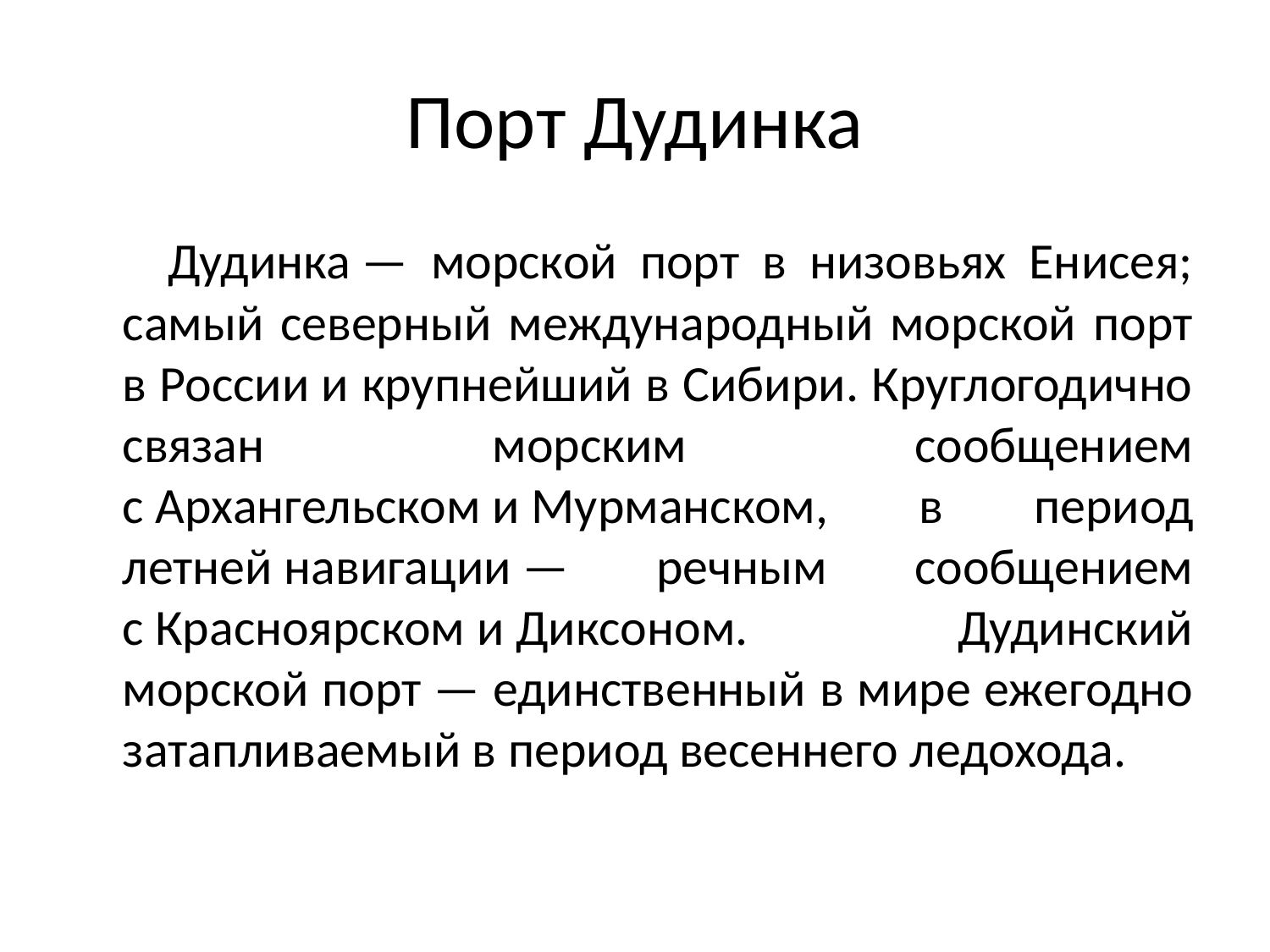

# Порт Дудинка
    Дудинка — морской порт в низовьях Енисея; самый северный международный морской порт в России и крупнейший в Сибири. Круглогодично связан морским сообщением с Архангельском и Мурманском, в период летней навигации — речным сообщением с Красноярском и Диксоном. Дудинский морской порт — единственный в мире ежегодно затапливаемый в период весеннего ледохода.